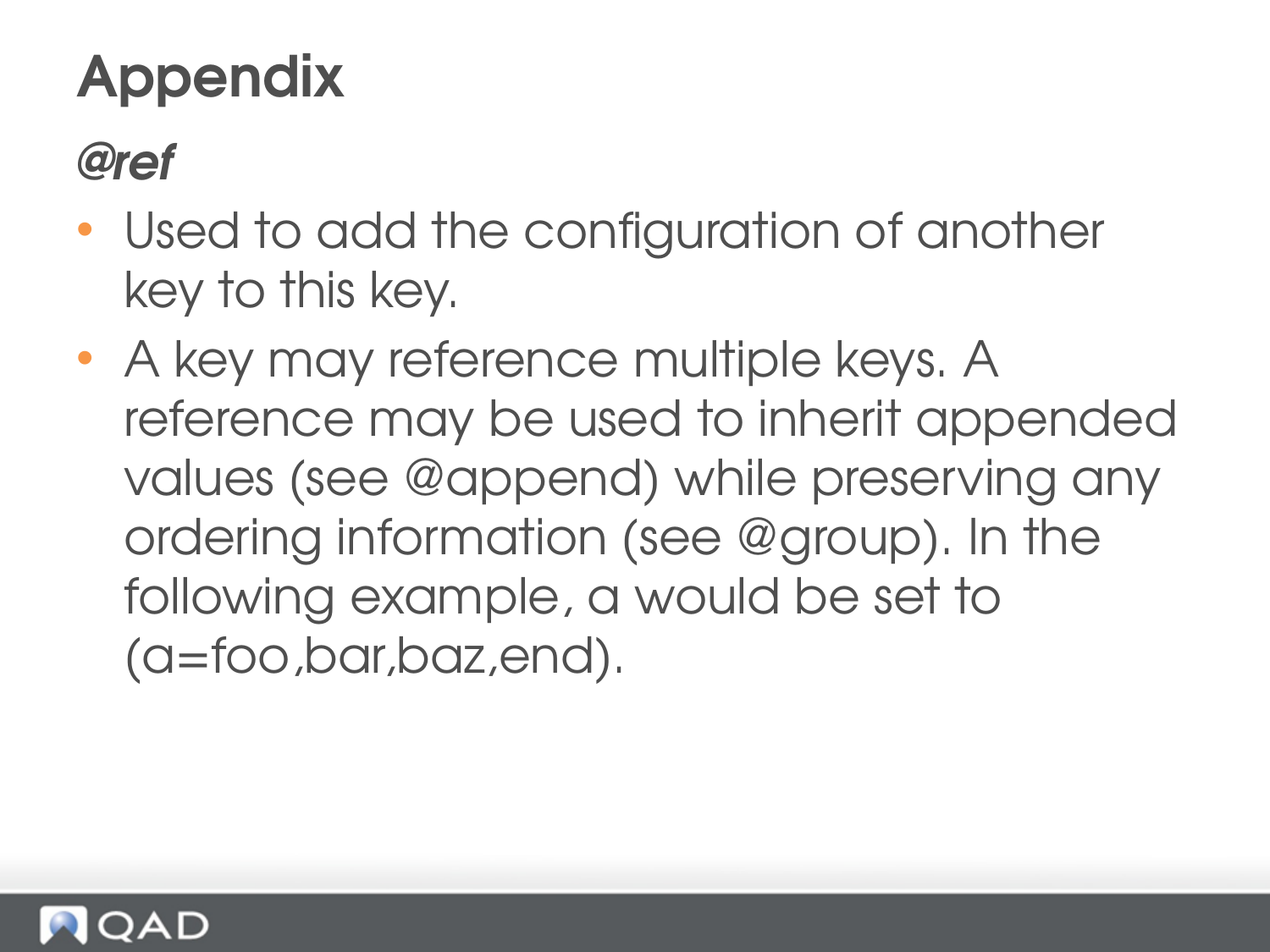

# Appendix
@ref
Used to add the configuration of another key to this key.
A key may reference multiple keys. A reference may be used to inherit appended values (see @append) while preserving any ordering information (see @group). In the following example, a would be set to (a=foo,bar,baz,end).